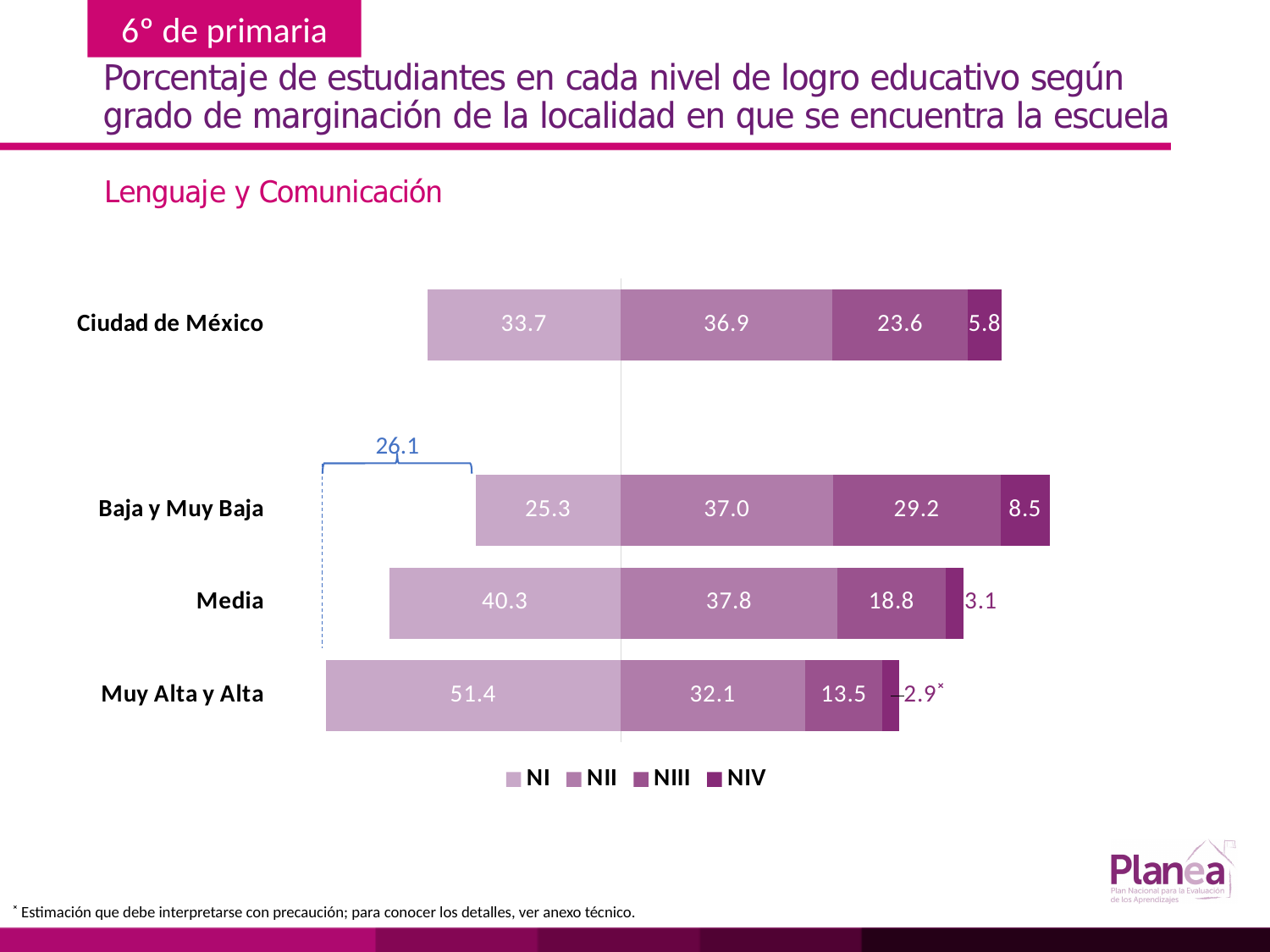

# Porcentaje de estudiantes en cada nivel de logro educativo según grado de marginación de la localidad en que se encuentra la escuela

Lenguaje y Comunicación

### Chart

| Category |  |  |  |  |
|---|---|---|---|---|
| Muy Alta y Alta | -51.4 | 32.1 | 13.5 | 2.9 |
| Media | -40.3 | 37.8 | 18.8 | 3.1 |
| Baja y Muy Baja | -25.3 | 37.0 | 29.2 | 8.5 |
|  | None | None | None | None |
| Ciudad de México | -33.7 | 36.9 | 23.6 | 5.8 |
26.1
˟ Estimación que debe interpretarse con precaución; para conocer los detalles, ver anexo técnico.